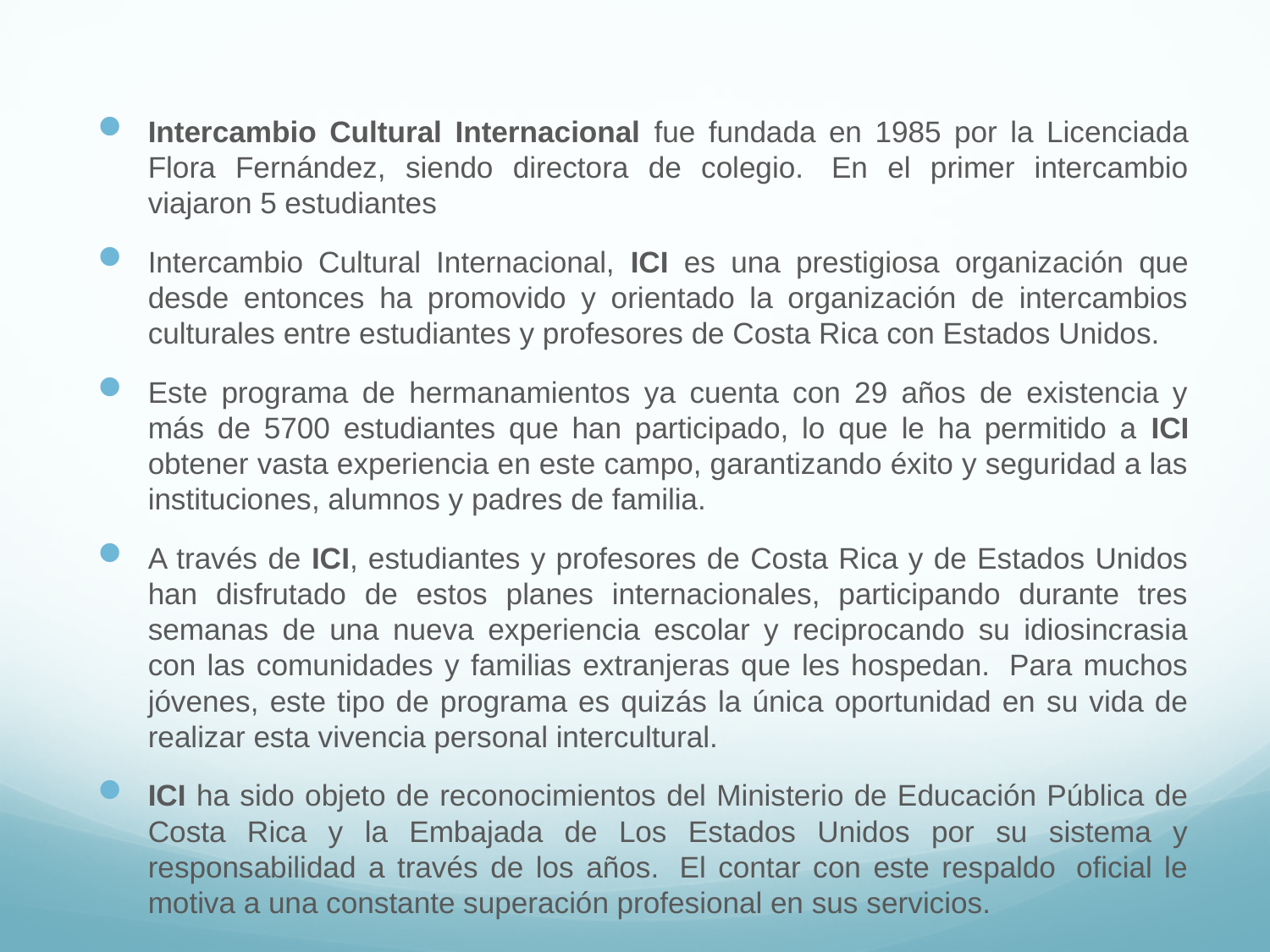

Intercambio Cultural Internacional fue fundada en 1985 por la Licenciada Flora Fernández, siendo directora de colegio.  En el primer intercambio viajaron 5 estudiantes
Intercambio Cultural Internacional, ICI es una prestigiosa organización que desde entonces ha promovido y orientado la organización de intercambios culturales entre estudiantes y profesores de Costa Rica con Estados Unidos.
Este programa de hermanamientos ya cuenta con 29 años de existencia y más de 5700 estudiantes que han participado, lo que le ha permitido a ICI obtener vasta experiencia en este campo, garantizando éxito y seguridad a las instituciones, alumnos y padres de familia.
A través de ICI, estudiantes y profesores de Costa Rica y de Estados Unidos han disfrutado de estos planes internacionales, participando durante tres semanas de una nueva experiencia escolar y reciprocando su idiosincrasia con las comunidades y familias extranjeras que les hospedan.  Para muchos jóvenes, este tipo de programa es quizás la única oportunidad en su vida de realizar esta vivencia personal intercultural.
ICI ha sido objeto de reconocimientos del Ministerio de Educación Pública de Costa Rica y la Embajada de Los Estados Unidos por su sistema y responsabilidad a través de los años.  El contar con este respaldo  oficial le motiva a una constante superación profesional en sus servicios.